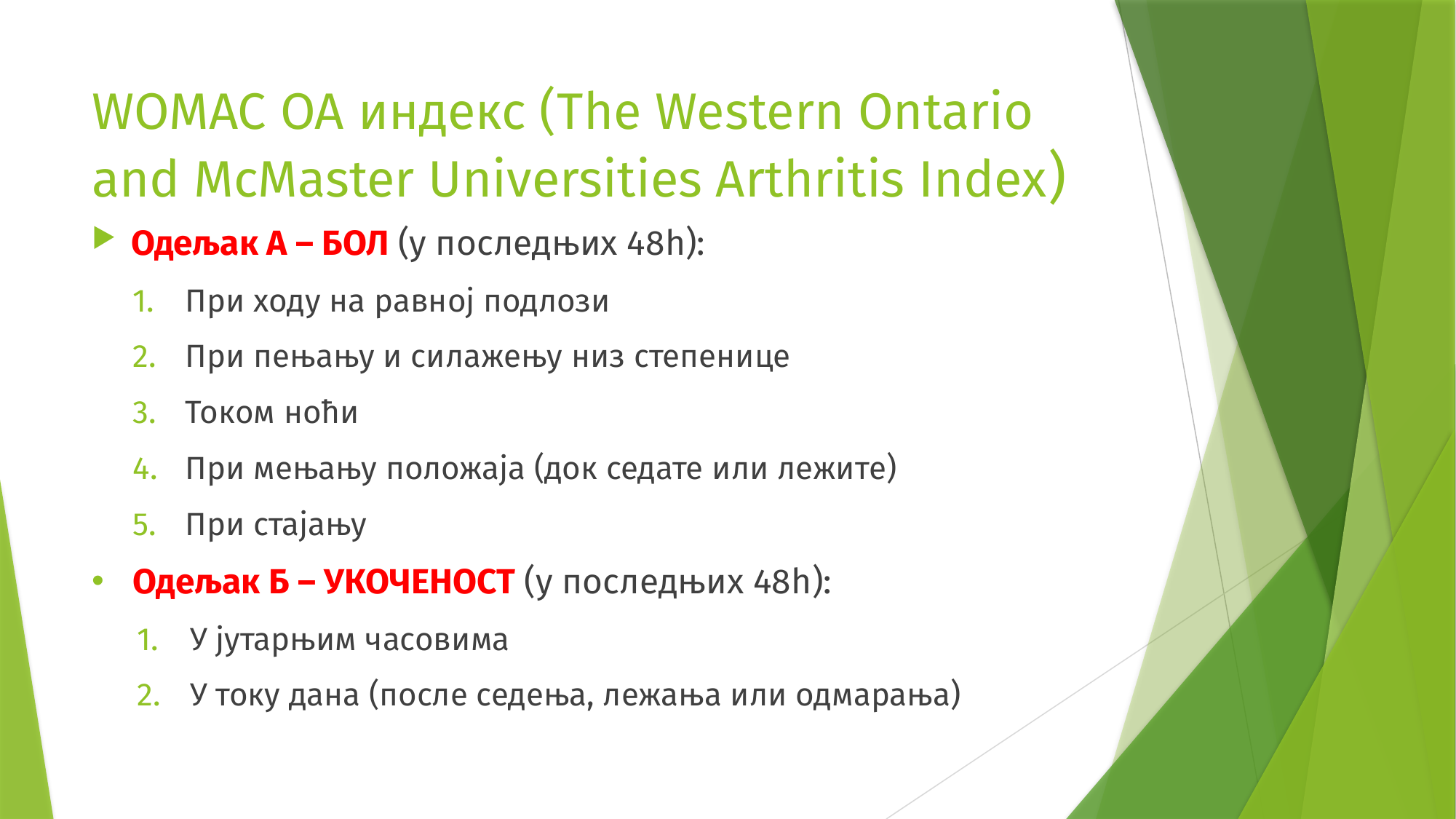

# WOMAC ОА индекс (The Western Ontario and McMaster Universities Arthritis Index)
Одељак А – БОЛ (у последњих 48h):
При ходу на равној подлози
При пењању и силажењу низ степенице
Током ноћи
При мењању положаја (док седате или лежите)
При стајању
Одељак Б – УКОЧЕНОСТ (у последњих 48h):
У јутарњим часовима
У току дана (после седења, лежања или одмарања)